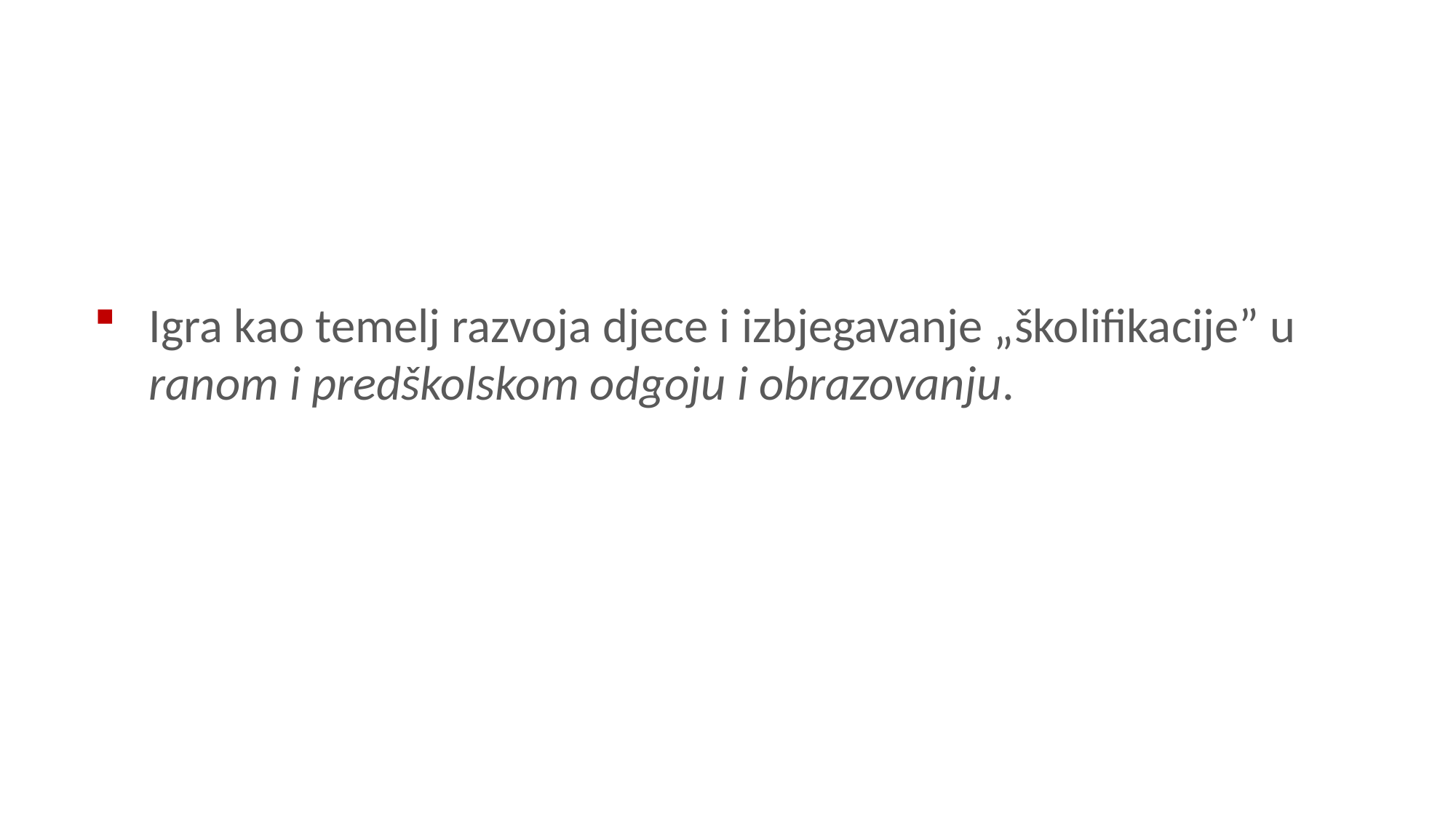

Igra kao temelj razvoja djece i izbjegavanje „školifikacije” u ranom i predškolskom odgoju i obrazovanju.